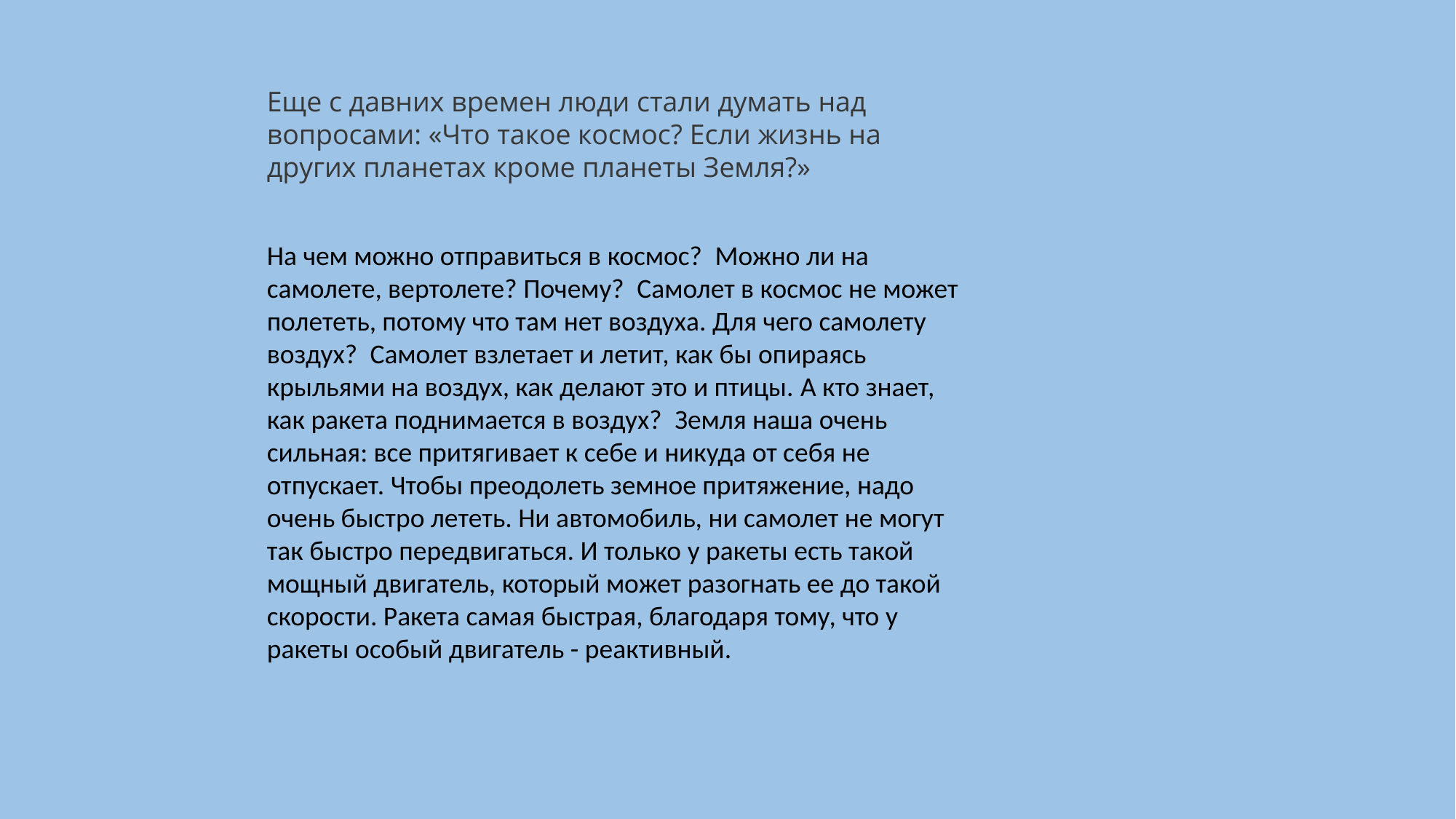

Еще с давних времен люди стали думать над вопросами: «Что такое космос? Если жизнь на других планетах кроме планеты Земля?»
На чем можно отправиться в космос?  Можно ли на самолете, вертолете? Почему?  Самолет в космос не может полететь, потому что там нет воздуха. Для чего самолету воздух?  Самолет взлетает и летит, как бы опираясь крыльями на воздух, как делают это и птицы. А кто знает, как ракета поднимается в воздух?  Земля наша очень сильная: все притягивает к себе и никуда от себя не отпускает. Чтобы преодолеть земное притяжение, надо очень быстро лететь. Ни автомобиль, ни самолет не могут так быстро передвигаться. И только у ракеты есть такой мощный двигатель, который может разогнать ее до такой скорости. Ракета самая быстрая, благодаря тому, что у ракеты особый двигатель - реактивный.